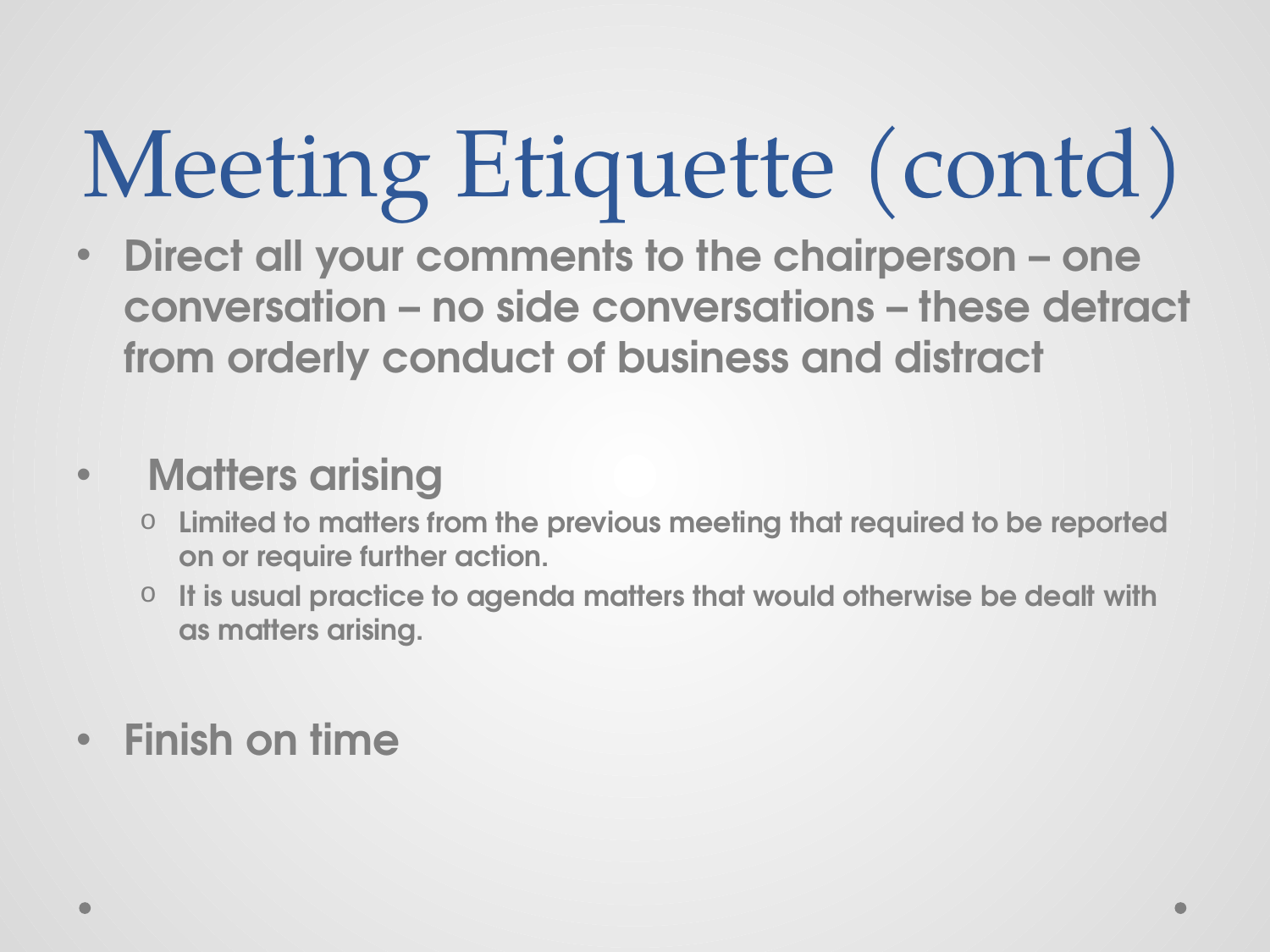

# Meeting Etiquette (contd)
Direct all your comments to the chairperson – one conversation – no side conversations – these detract from orderly conduct of business and distract

  Matters arising
Limited to matters from the previous meeting that required to be reported on or require further action.
It is usual practice to agenda matters that would otherwise be dealt with as matters arising.

Finish on time